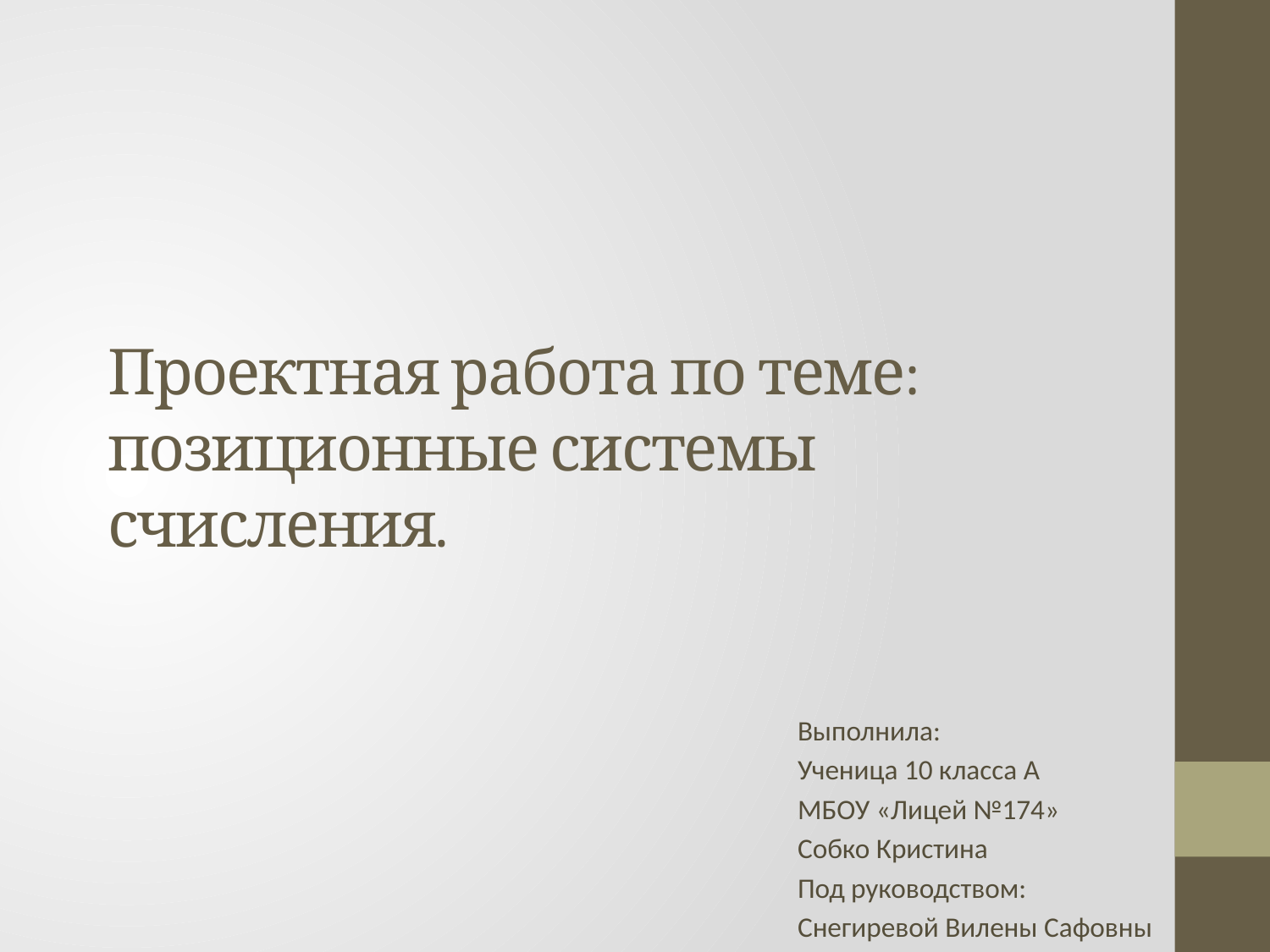

# Проектная работа по теме: позиционные системы счисления.
Выполнила:
Ученица 10 класса А
МБОУ «Лицей №174»
Собко Кристина
Под руководством:
Снегиревой Вилены Сафовны